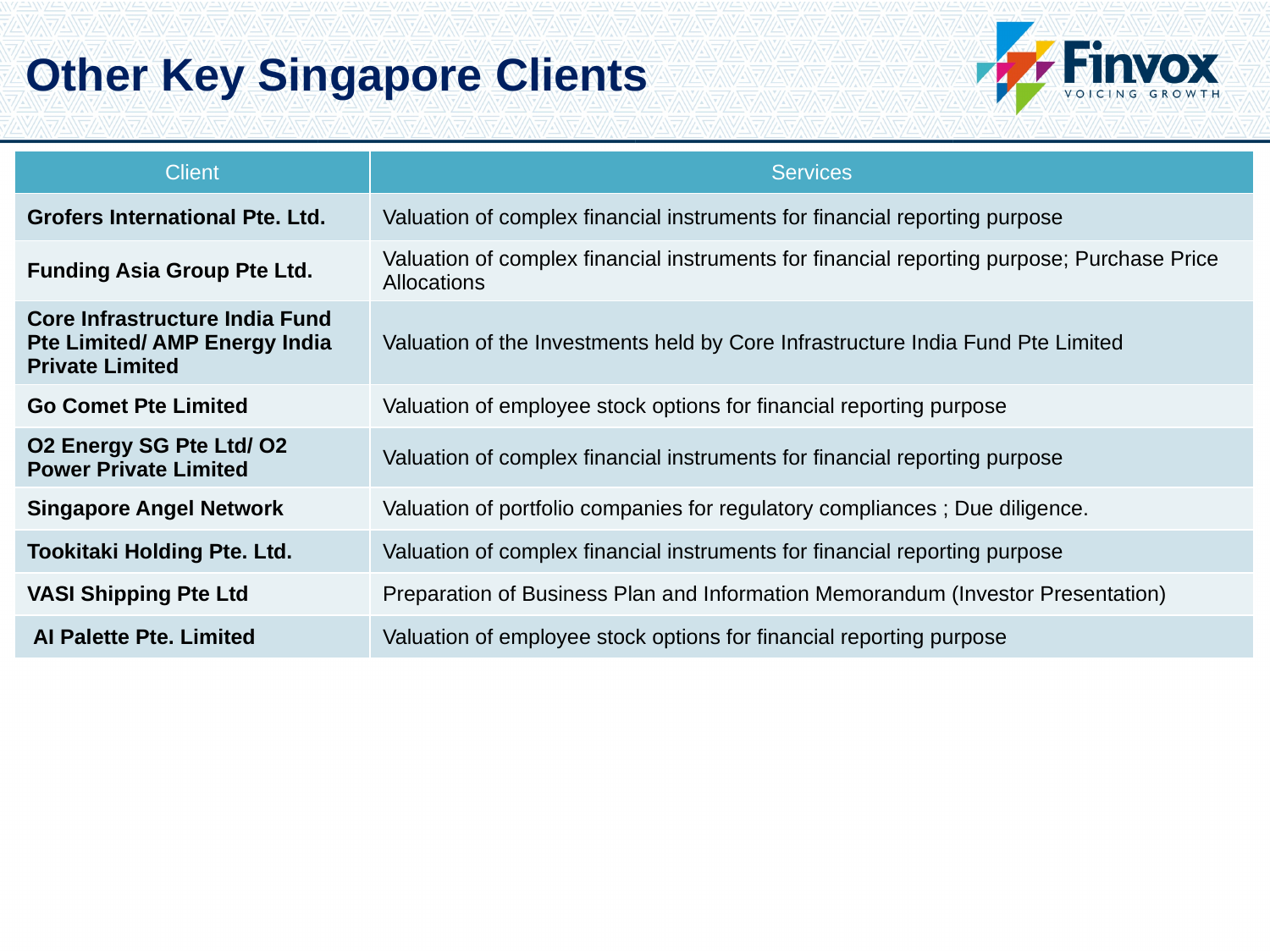

Other Key Singapore Clients
| Client | Services |
| --- | --- |
| Grofers International Pte. Ltd. | Valuation of complex financial instruments for financial reporting purpose |
| Funding Asia Group Pte Ltd. | Valuation of complex financial instruments for financial reporting purpose; Purchase Price Allocations |
| Core Infrastructure India Fund Pte Limited/ AMP Energy India Private Limited | Valuation of the Investments held by Core Infrastructure India Fund Pte Limited |
| Go Comet Pte Limited | Valuation of employee stock options for financial reporting purpose |
| O2 Energy SG Pte Ltd/ O2 Power Private Limited | Valuation of complex financial instruments for financial reporting purpose |
| Singapore Angel Network | Valuation of portfolio companies for regulatory compliances ; Due diligence. |
| Tookitaki Holding Pte. Ltd. | Valuation of complex financial instruments for financial reporting purpose |
| VASI Shipping Pte Ltd | Preparation of Business Plan and Information Memorandum (Investor Presentation) |
| AI Palette Pte. Limited | Valuation of employee stock options for financial reporting purpose |
16